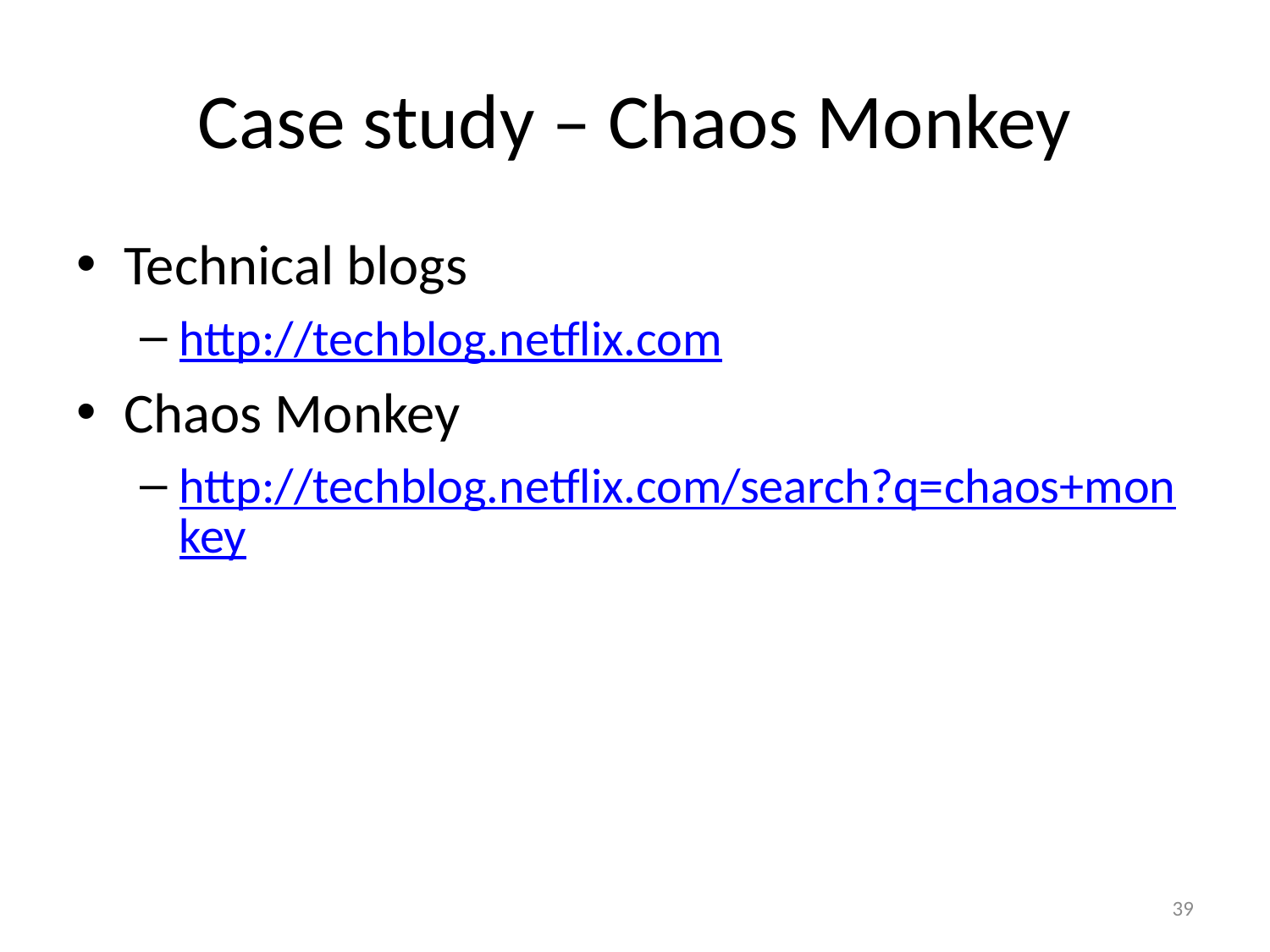

# Case study – Chaos Monkey
Technical blogs
http://techblog.netflix.com
Chaos Monkey
http://techblog.netflix.com/search?q=chaos+monkey
39